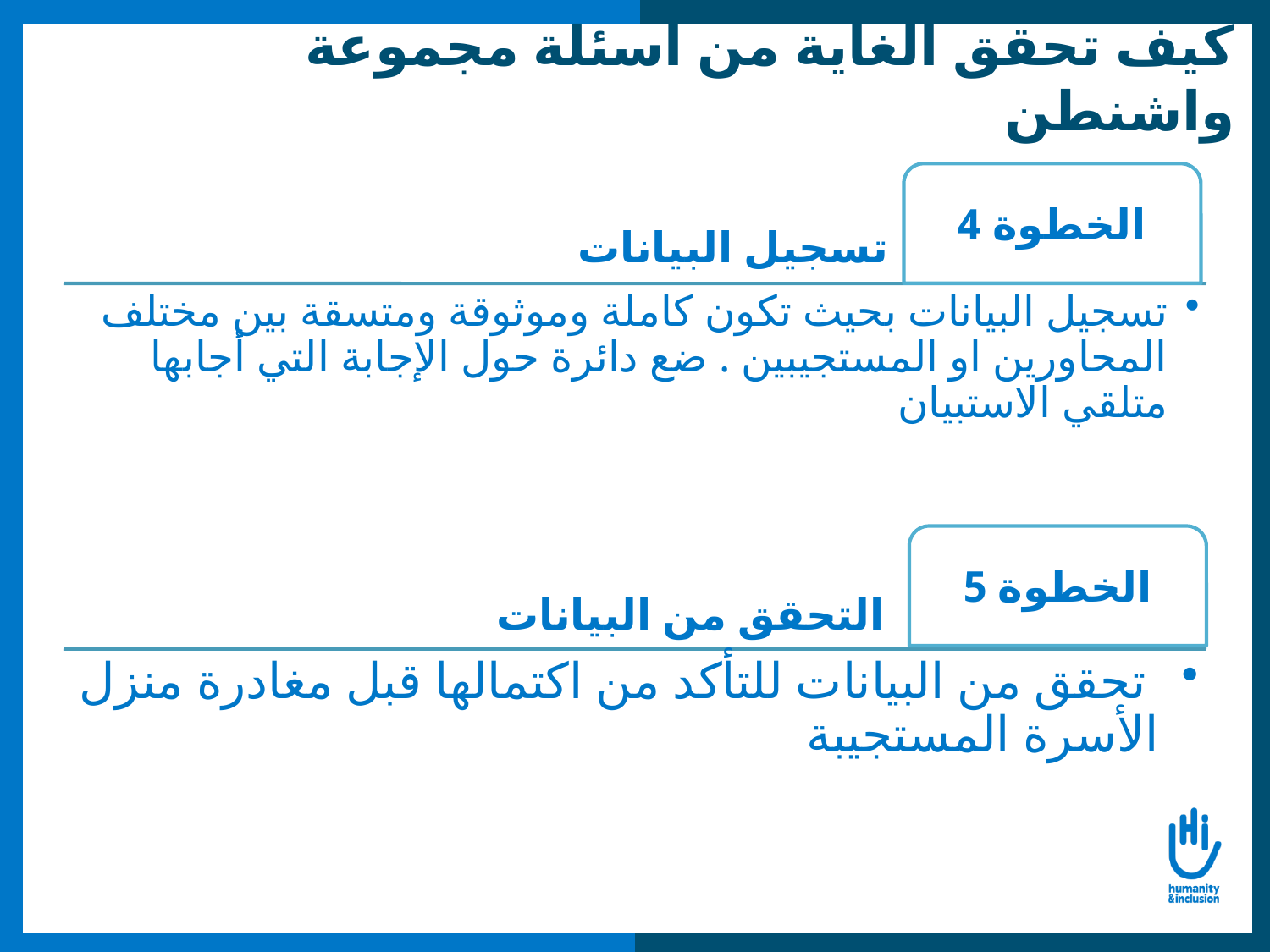

# كيف تحقق الغاية من أسئلة مجموعة واشنطن
 تسجيل البيانات
الخطوة 4
تسجيل البيانات بحيث تكون كاملة وموثوقة ومتسقة بين مختلف المحاورين او المستجيبين . ضع دائرة حول الإجابة التي أجابها متلقي الاستبيان
التحقق من البيانات
الخطوة 5
 تحقق من البيانات للتأكد من اكتمالها قبل مغادرة منزل الأسرة المستجيبة